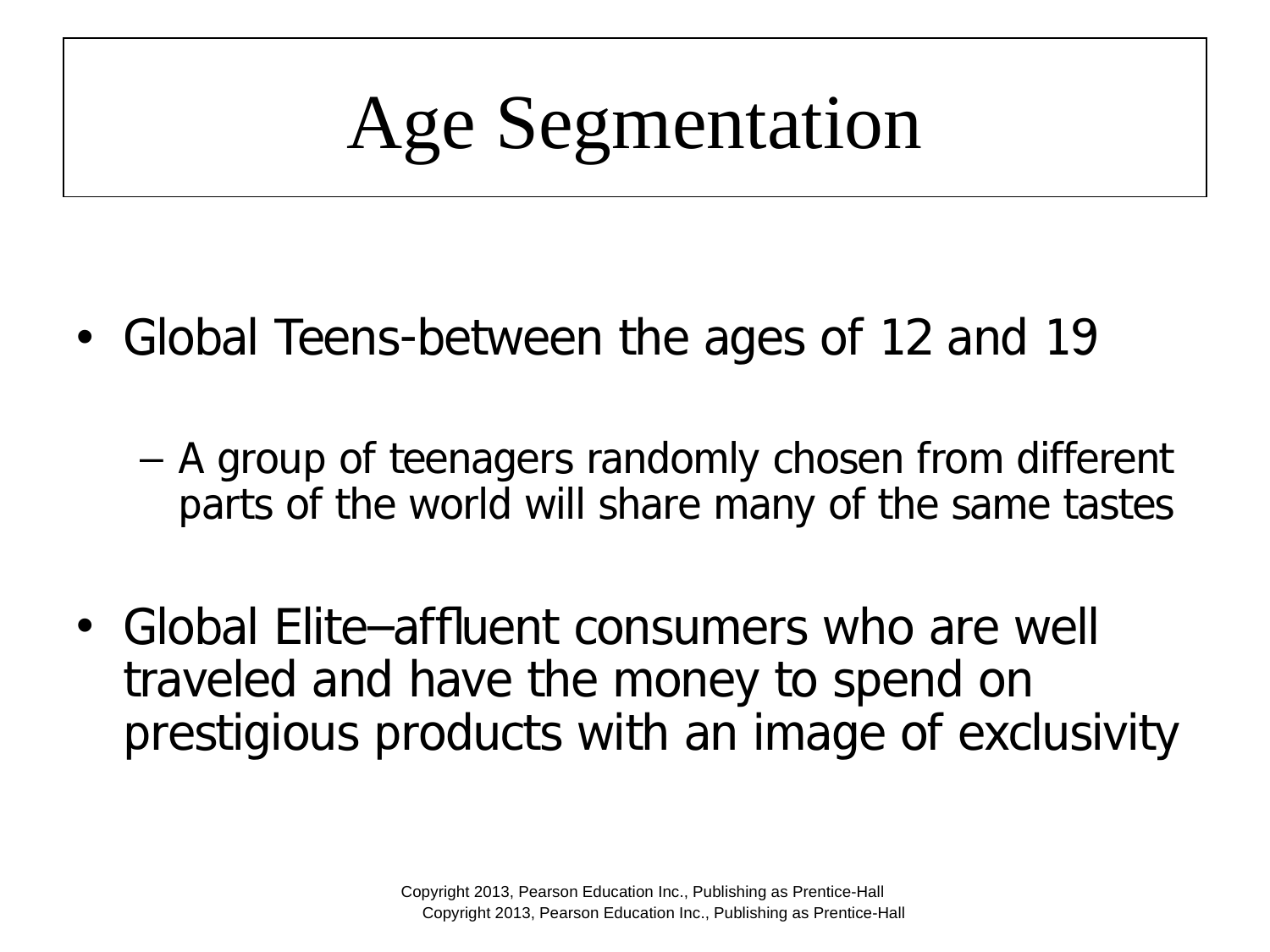

# Age Segmentation

Global Teens-between the ages of 12 and 19

A group of teenagers randomly chosen from different parts of the world will share many of the same tastes

Global Elite–affluent consumers who are well traveled and have the money to spend on prestigious products with an image of exclusivity

Copyright 2013, Pearson Education Inc., Publishing as Prentice-Hall

Copyright 2013, Pearson Education Inc., Publishing as Prentice-Hall